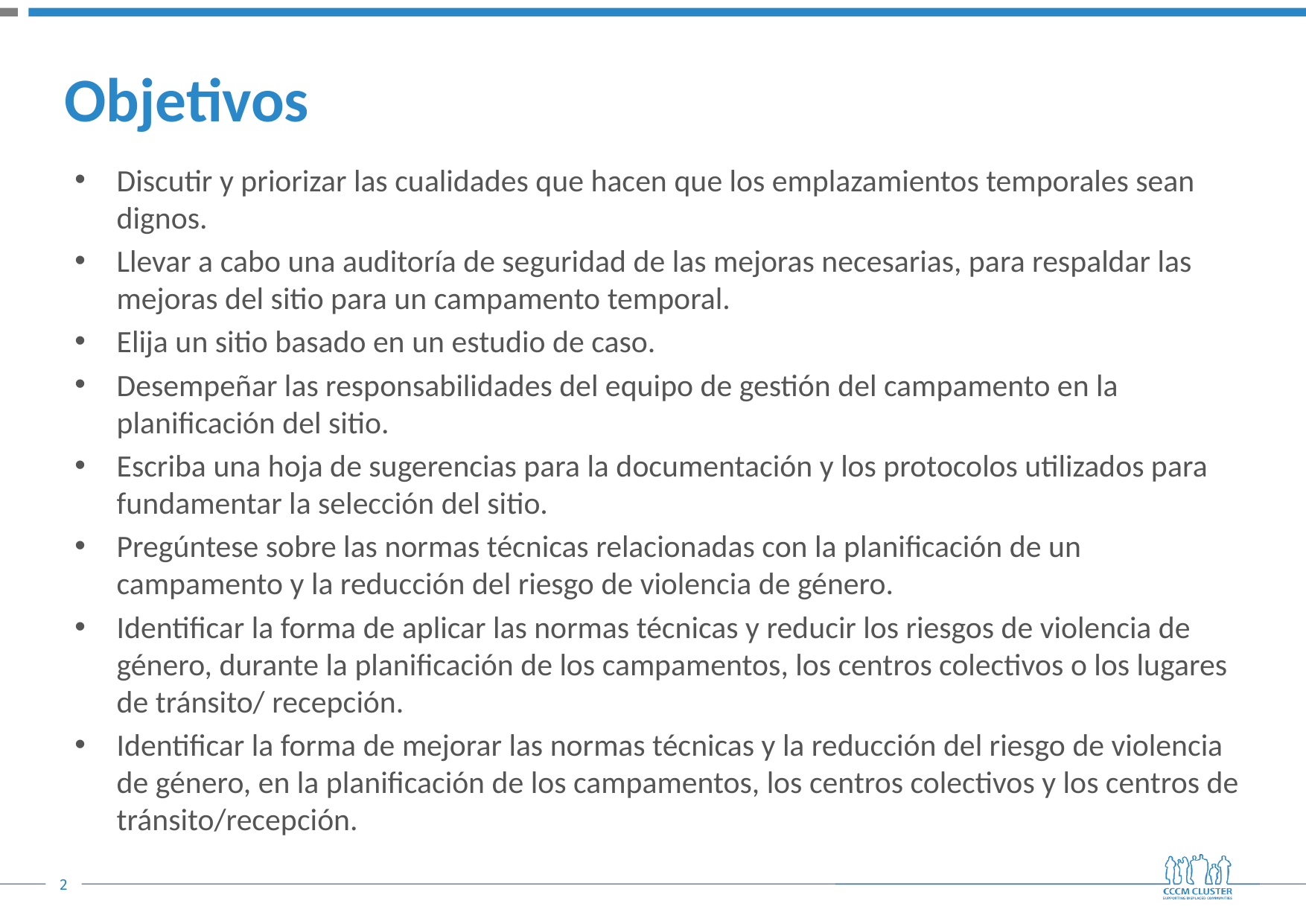

# Objetivos
Discutir y priorizar las cualidades que hacen que los emplazamientos temporales sean dignos.
Llevar a cabo una auditoría de seguridad de las mejoras necesarias, para respaldar las mejoras del sitio para un campamento temporal.
Elija un sitio basado en un estudio de caso.
Desempeñar las responsabilidades del equipo de gestión del campamento en la planificación del sitio.
Escriba una hoja de sugerencias para la documentación y los protocolos utilizados para fundamentar la selección del sitio.
Pregúntese sobre las normas técnicas relacionadas con la planificación de un campamento y la reducción del riesgo de violencia de género.
Identificar la forma de aplicar las normas técnicas y reducir los riesgos de violencia de género, durante la planificación de los campamentos, los centros colectivos o los lugares de tránsito/ recepción.
Identificar la forma de mejorar las normas técnicas y la reducción del riesgo de violencia de género, en la planificación de los campamentos, los centros colectivos y los centros de tránsito/recepción.